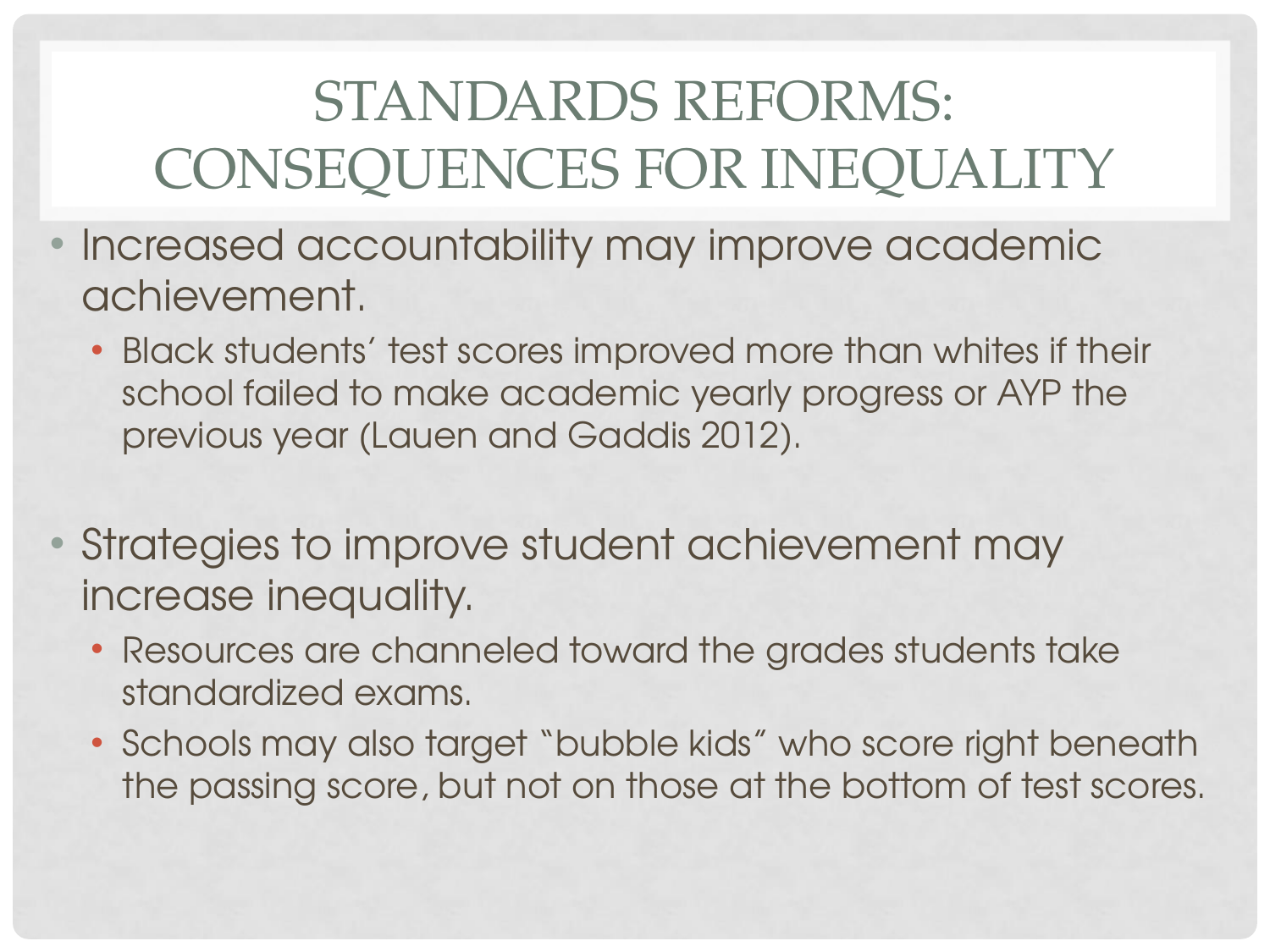

# STANDARDS REFORMS: CONSEQUENCES FOR INEQUALITY
Increased accountability may improve academic achievement.
Black students’ test scores improved more than whites if their school failed to make academic yearly progress or AYP the previous year (Lauen and Gaddis 2012).

Strategies to improve student achievement may increase inequality.
Resources are channeled toward the grades students take standardized exams.
Schools may also target “bubble kids” who score right beneath the passing score, but not on those at the bottom of test scores.